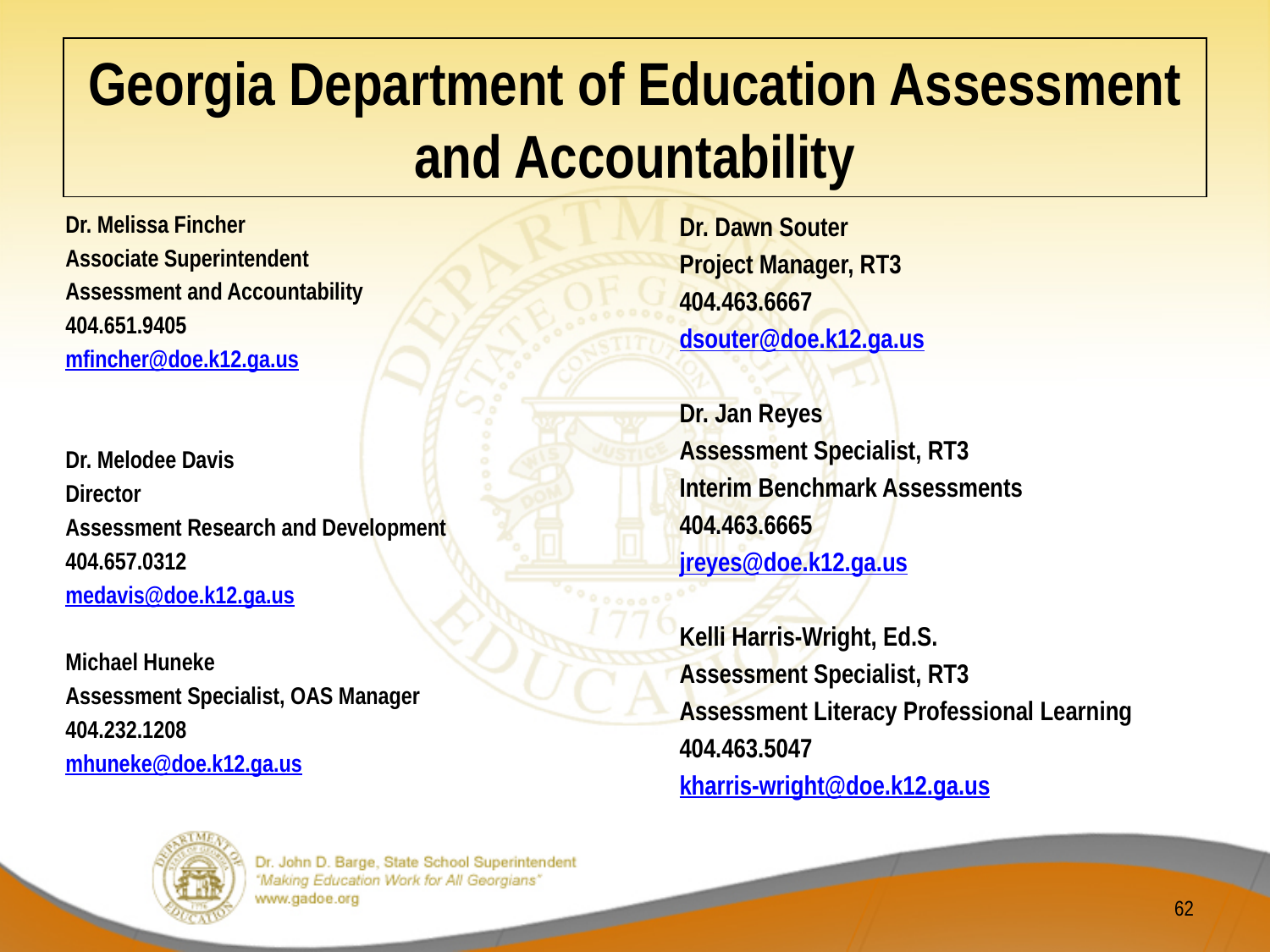

# Georgia Department of Education Assessment and Accountability

Dr. Melissa Fincher
Associate Superintendent
Assessment and Accountability
404.651.9405
mfincher@doe.k12.ga.us

Dr. Melodee Davis
Director
Assessment Research and Development
404.657.0312
medavis@doe.k12.ga.us

Michael Huneke
Assessment Specialist, OAS Manager
404.232.1208
mhuneke@doe.k12.ga.us

Dr. Dawn Souter
Project Manager, RT3
404.463.6667
dsouter@doe.k12.ga.us

Dr. Jan Reyes
Assessment Specialist, RT3
Interim Benchmark Assessments
404.463.6665
jreyes@doe.k12.ga.us

Kelli Harris-Wright, Ed.S.
Assessment Specialist, RT3
Assessment Literacy Professional Learning
404.463.5047
kharris-wright@doe.k12.ga.us

62